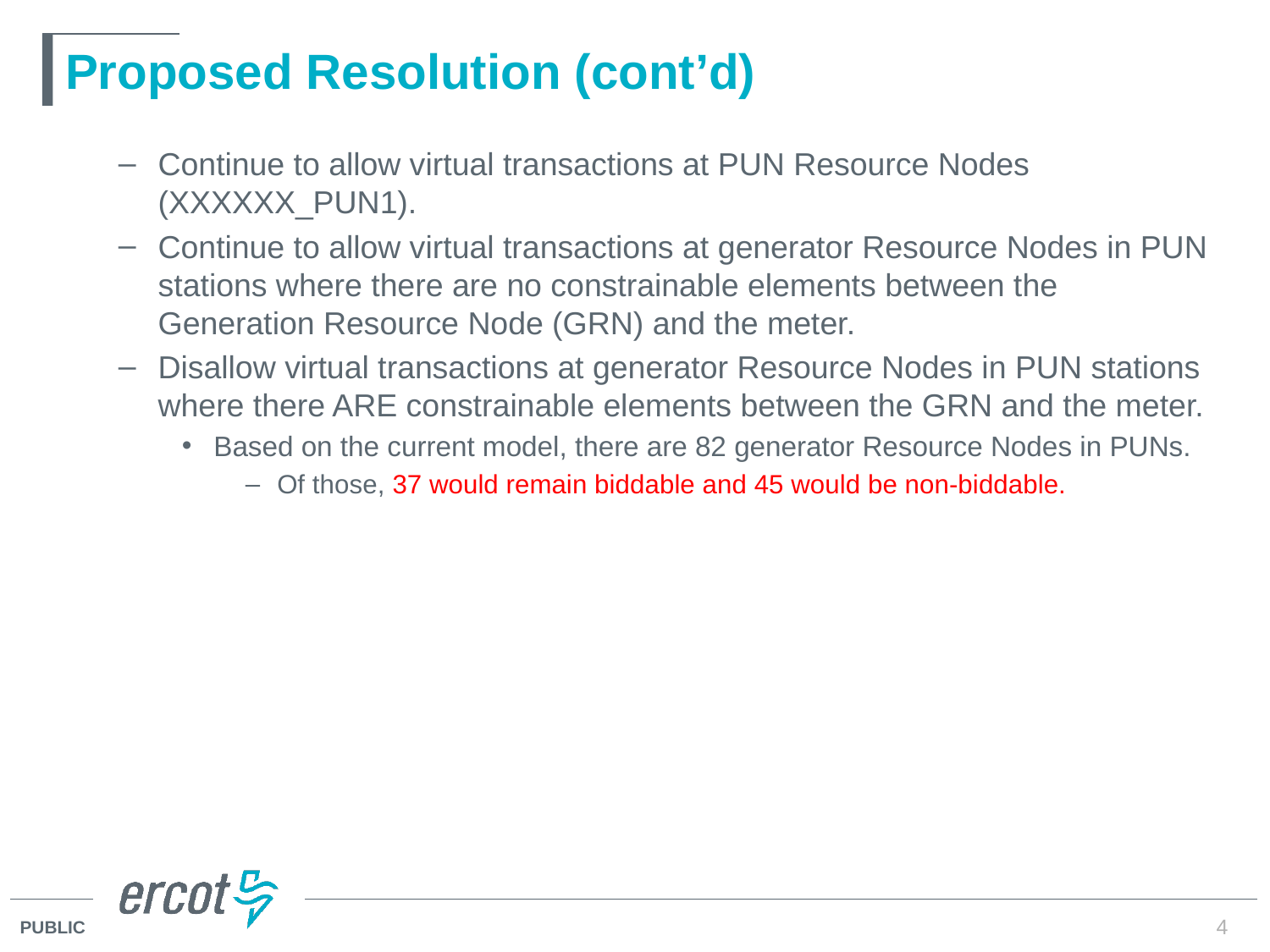

# Proposed Resolution (cont’d)
Continue to allow virtual transactions at PUN Resource Nodes (XXXXXX_PUN1).
Continue to allow virtual transactions at generator Resource Nodes in PUN stations where there are no constrainable elements between the Generation Resource Node (GRN) and the meter.
Disallow virtual transactions at generator Resource Nodes in PUN stations where there ARE constrainable elements between the GRN and the meter.
Based on the current model, there are 82 generator Resource Nodes in PUNs.
Of those, 37 would remain biddable and 45 would be non-biddable.

4